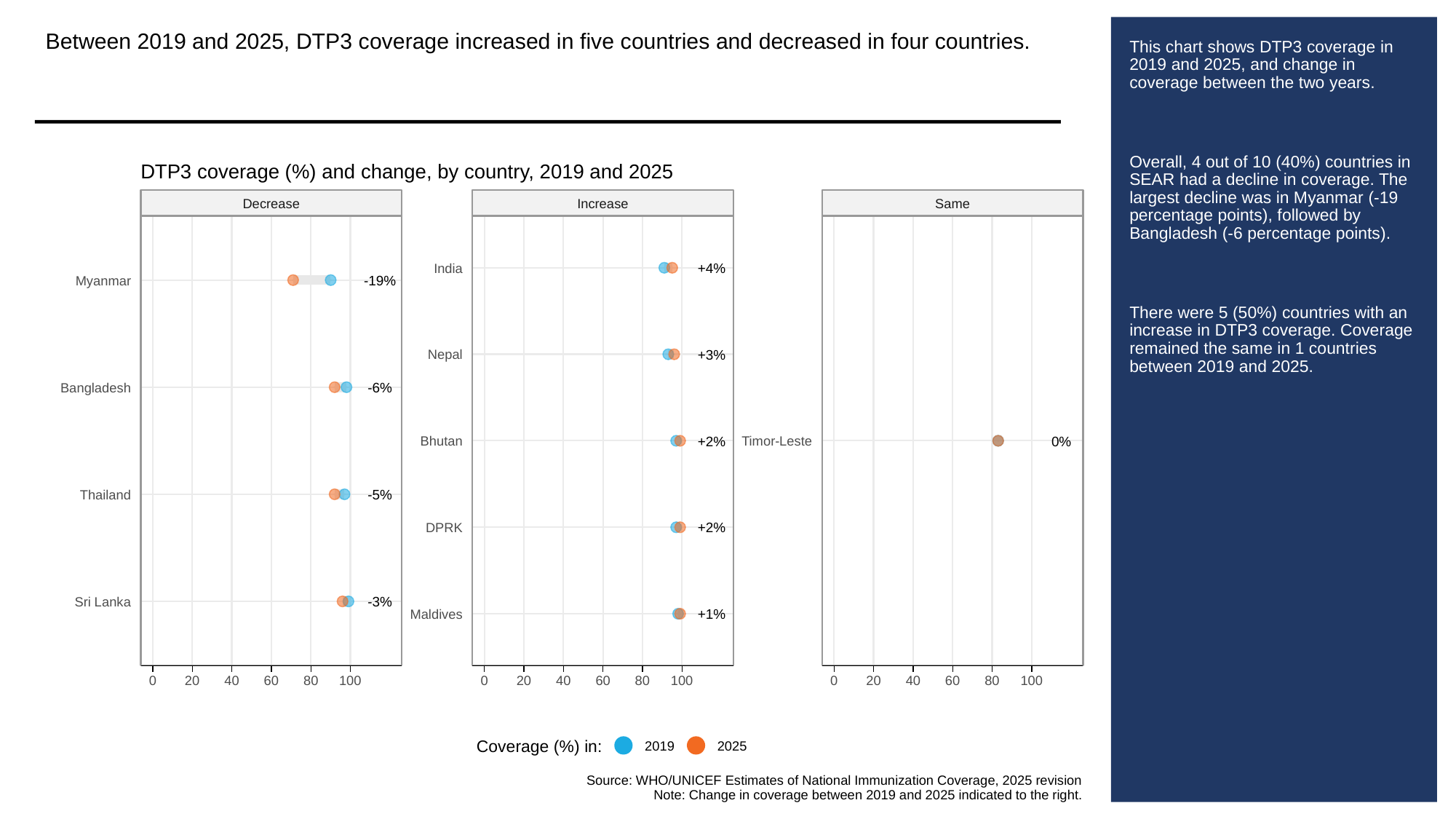

Between 2019 and 2025, DTP3 coverage increased in five countries and decreased in four countries.
# This chart shows DTP3 coverage in 2019 and 2025, and change in coverage between the two years.

Overall, 4 out of 10 (40%) countries in SEAR had a decline in coverage. The largest decline was in Myanmar (-19 percentage points), followed by Bangladesh (-6 percentage points).

There were 5 (50%) countries with an increase in DTP3 coverage. Coverage remained the same in 1 countries between 2019 and 2025.

DTP3 coverage (%) and change, by country, 2019 and 2025

Decrease
Increase
Same

+4%
India

-19%
Myanmar

+3%
Nepal

-6%
Bangladesh

+2%
0%
Bhutan
Timor-Leste

-5%
Thailand

+2%
DPRK

-3%
Sri Lanka

+1%
Maldives

0
20
40
60
80
100
0
20
40
60
80
100
0
20
40
60
80
100

Coverage (%) in:
2019
2025
Source: WHO/UNICEF Estimates of National Immunization Coverage, 2025 revision
Note: Change in coverage between 2019 and 2025 indicated to the right.